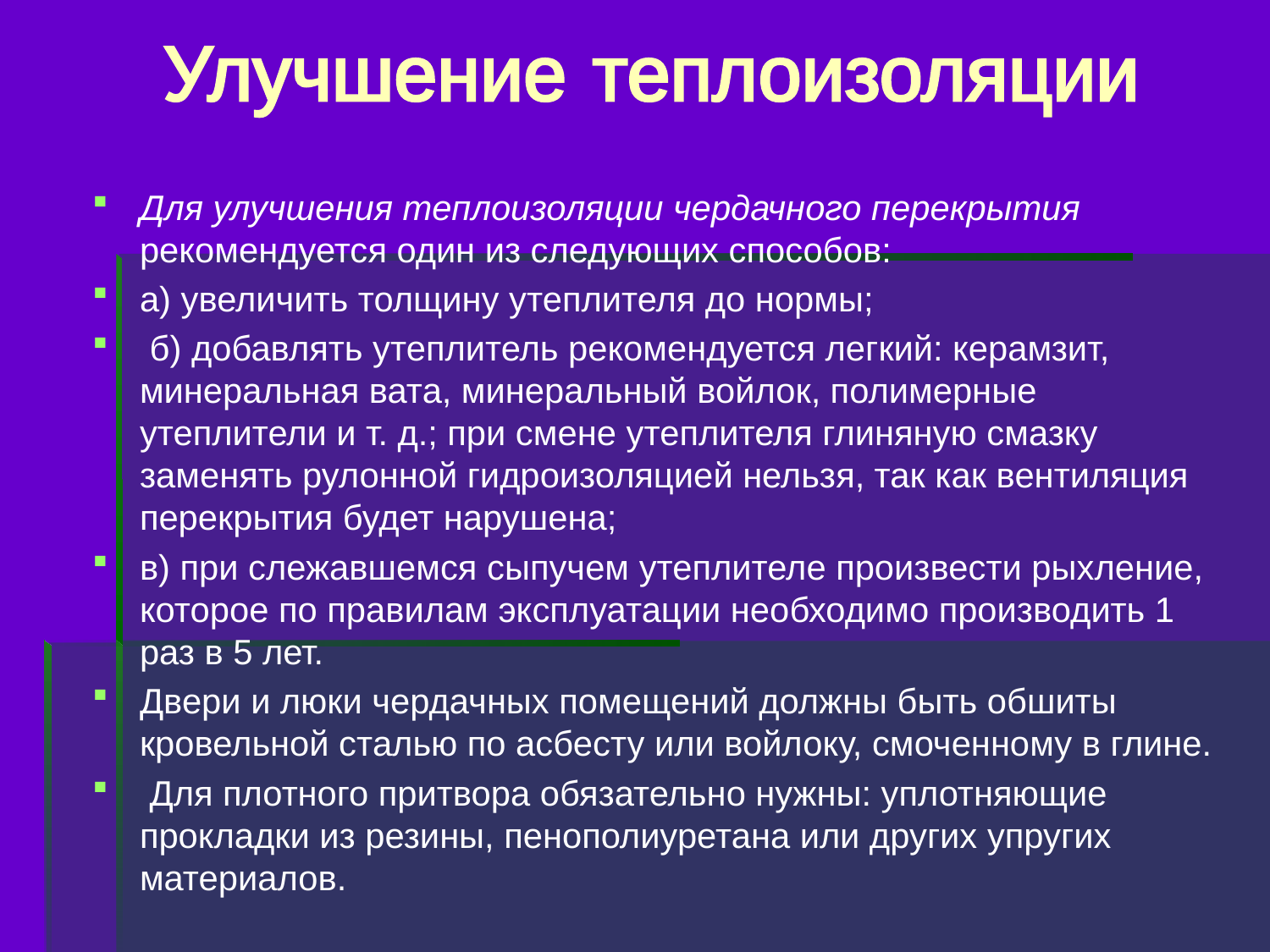

# Улучшение теплоизоляции
Для улучшения теплоизоляции чердачного перекрытия рекомендуется один из следующих способов:
а) увеличить толщину утеплителя до нормы;
 б) добавлять утеплитель рекомендуется легкий: керамзит, минеральная вата, минеральный войлок, полимерные утеплители и т. д.; при смене утеплителя глиняную смазку заменять рулонной гидроизоляцией нельзя, так как вентиляция перекрытия будет нарушена;
в) при слежавшемся сыпучем утеплителе произвести рыхление, которое по правилам эксплуатации необходимо производить 1 раз в 5 лет.
Двери и люки чердачных помещений должны быть обшиты кровельной сталью по асбесту или войлоку, смоченному в глине.
 Для плотного притвора обязательно нужны: уплотняющие прокладки из резины, пенополиуретана или других упругих материалов.